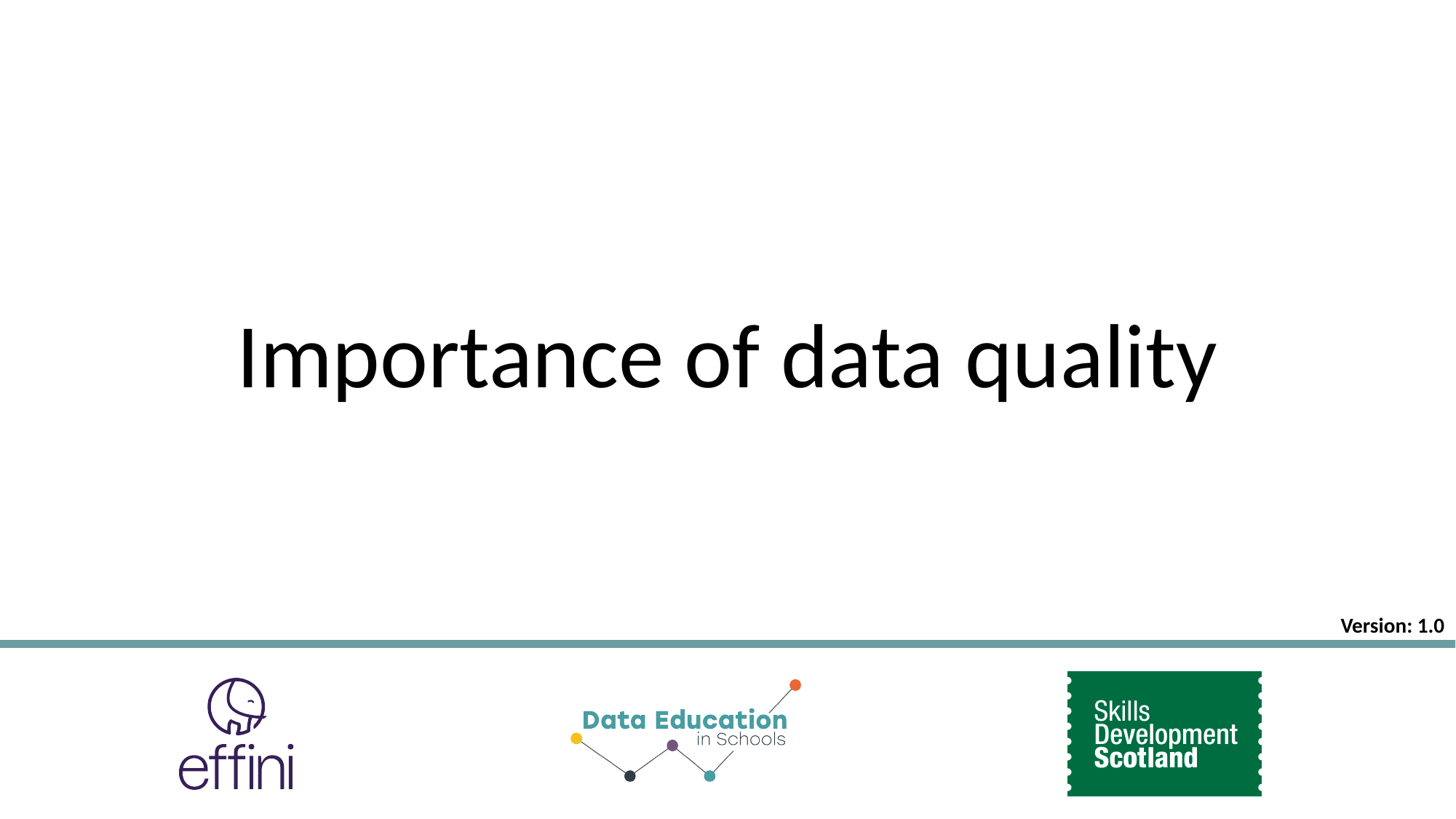

# Importance of data quality
Version: 1.0